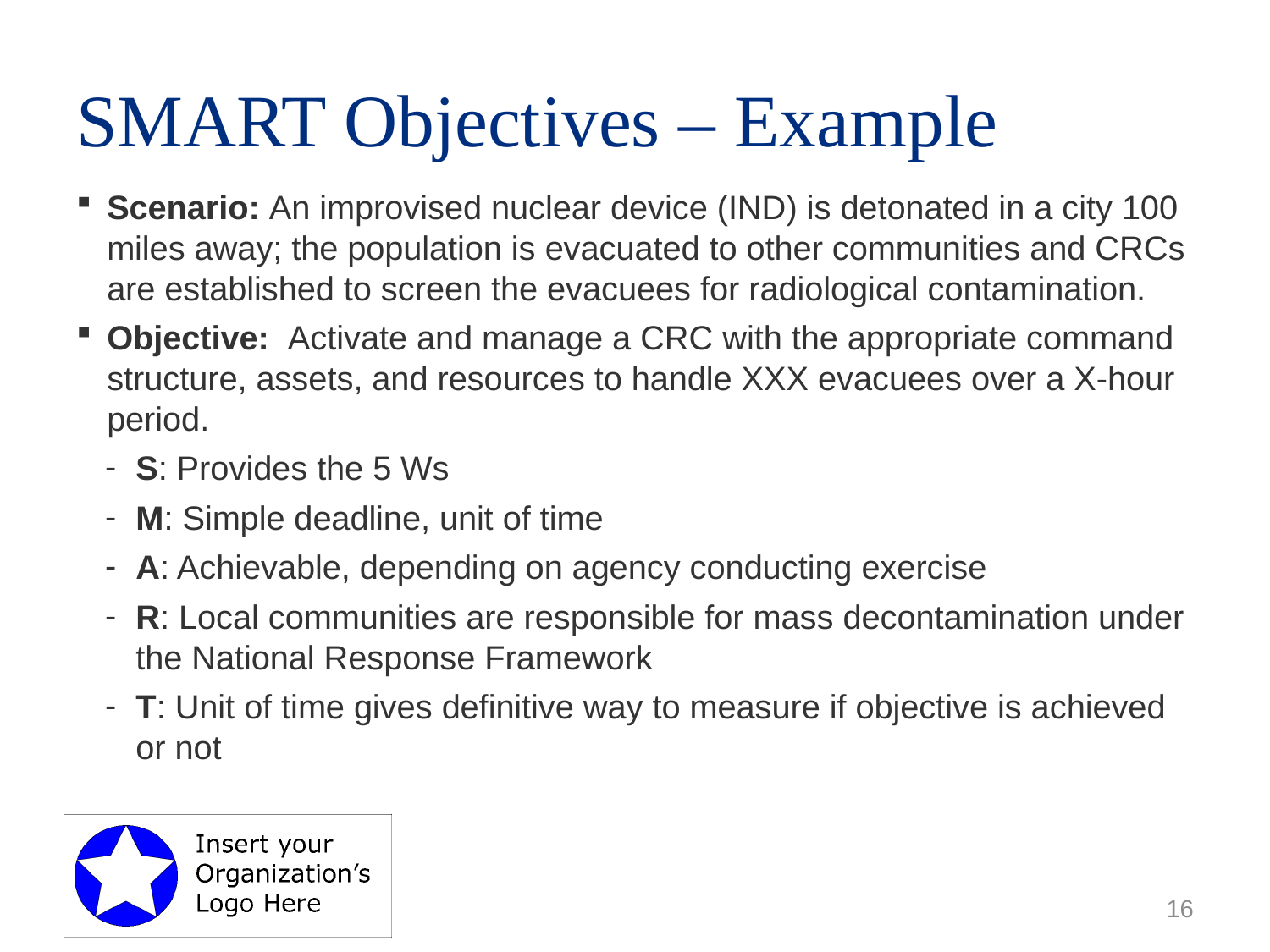

# SMART Objectives – Example
Scenario: An improvised nuclear device (IND) is detonated in a city 100 miles away; the population is evacuated to other communities and CRCs are established to screen the evacuees for radiological contamination.
Objective:  Activate and manage a CRC with the appropriate command structure, assets, and resources to handle XXX evacuees over a X-hour period.
S: Provides the 5 Ws
M: Simple deadline, unit of time
A: Achievable, depending on agency conducting exercise
R: Local communities are responsible for mass decontamination under the National Response Framework
T: Unit of time gives definitive way to measure if objective is achieved or not
16